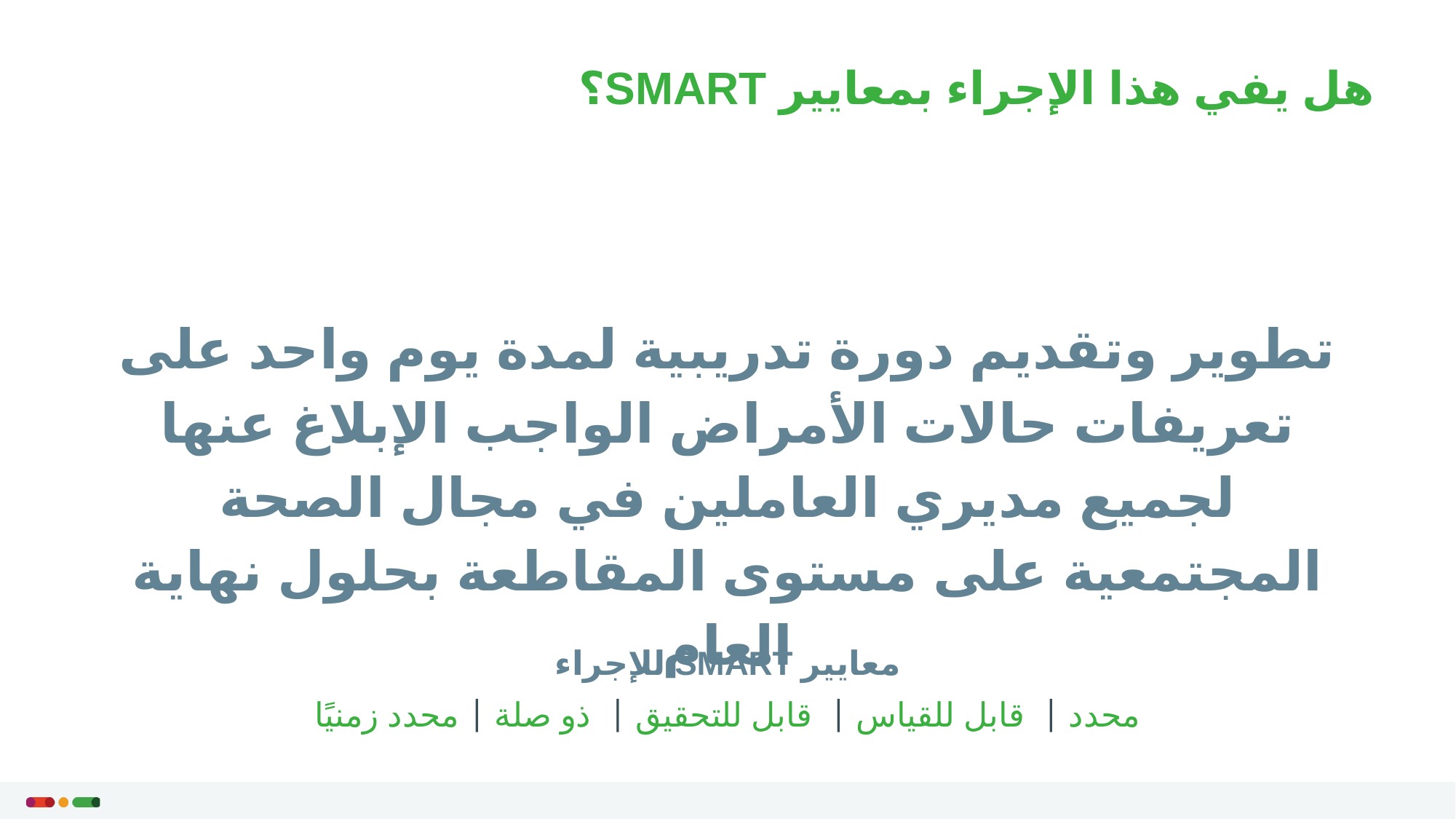

هل يفي هذا الإجراء بمعايير SMART؟
تطوير وتقديم دورة تدريبية لمدة يوم واحد على تعريفات حالات الأمراض الواجب الإبلاغ عنها لجميع مديري العاملين في مجال الصحة المجتمعية على مستوى المقاطعة بحلول نهاية العام
معايير SMART للإجراء
محدد |  قابل للقياس |  قابل للتحقيق |  ذو صلة | محدد زمنيًا